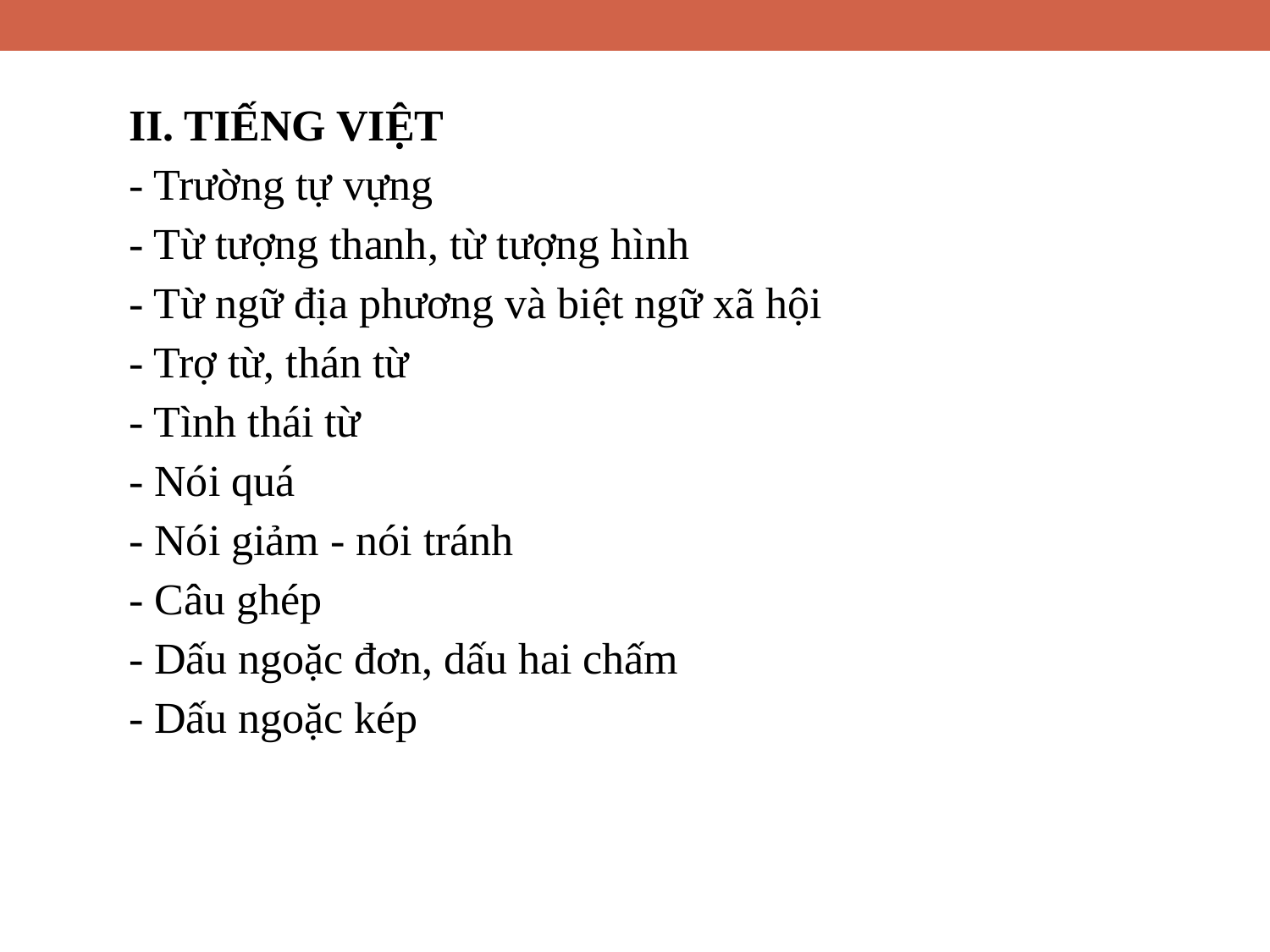

II. TIẾNG VIỆT
- Trường tự vựng
- Từ tượng thanh, từ tượng hình
- Từ ngữ địa phương và biệt ngữ xã hội
- Trợ từ, thán từ
- Tình thái từ
- Nói quá
- Nói giảm - nói tránh
- Câu ghép
- Dấu ngoặc đơn, dấu hai chấm
- Dấu ngoặc kép